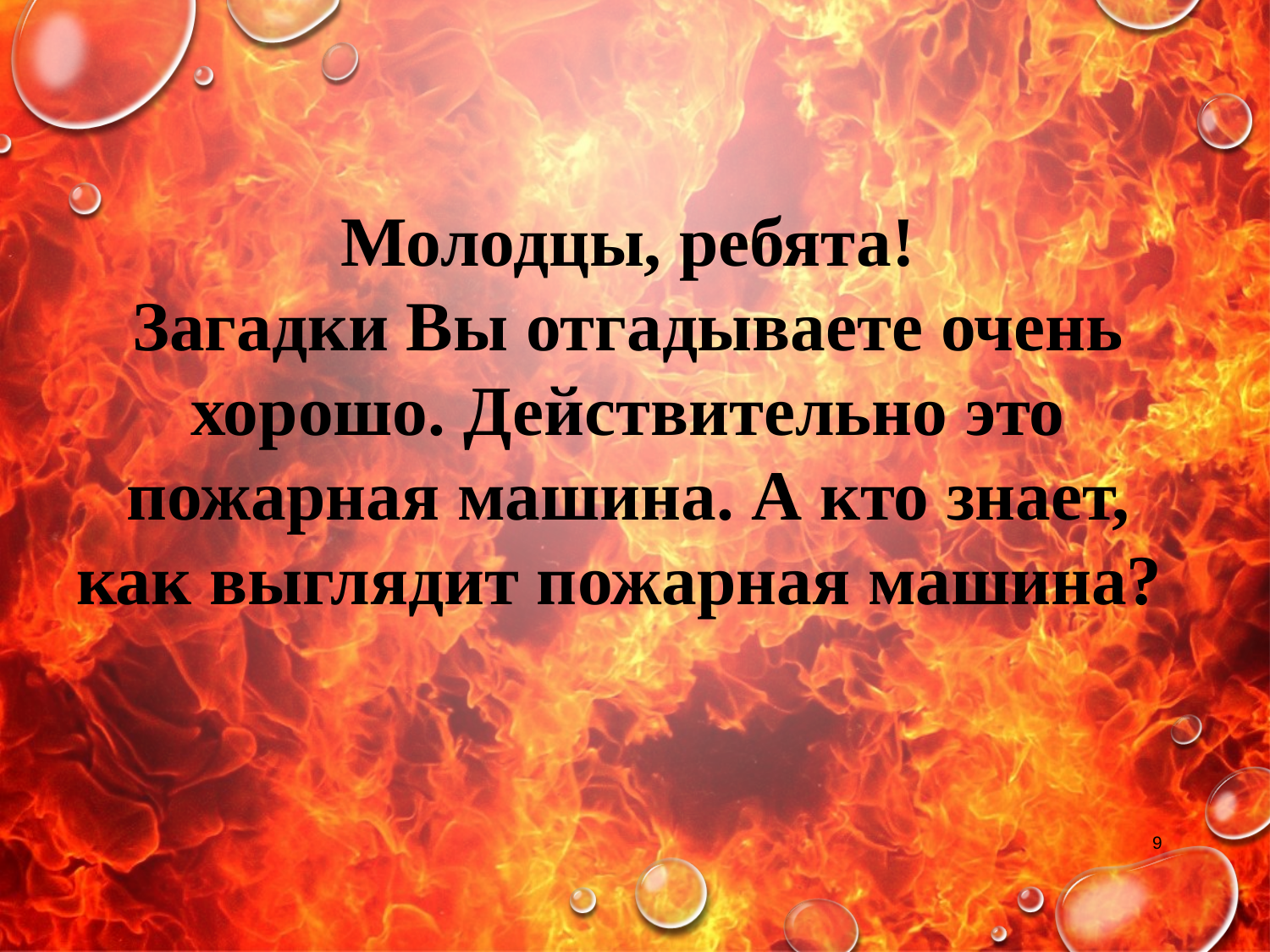

Молодцы, ребята!
Загадки Вы отгадываете очень хорошо. Действительно это пожарная машина. А кто знает, как выглядит пожарная машина?
9